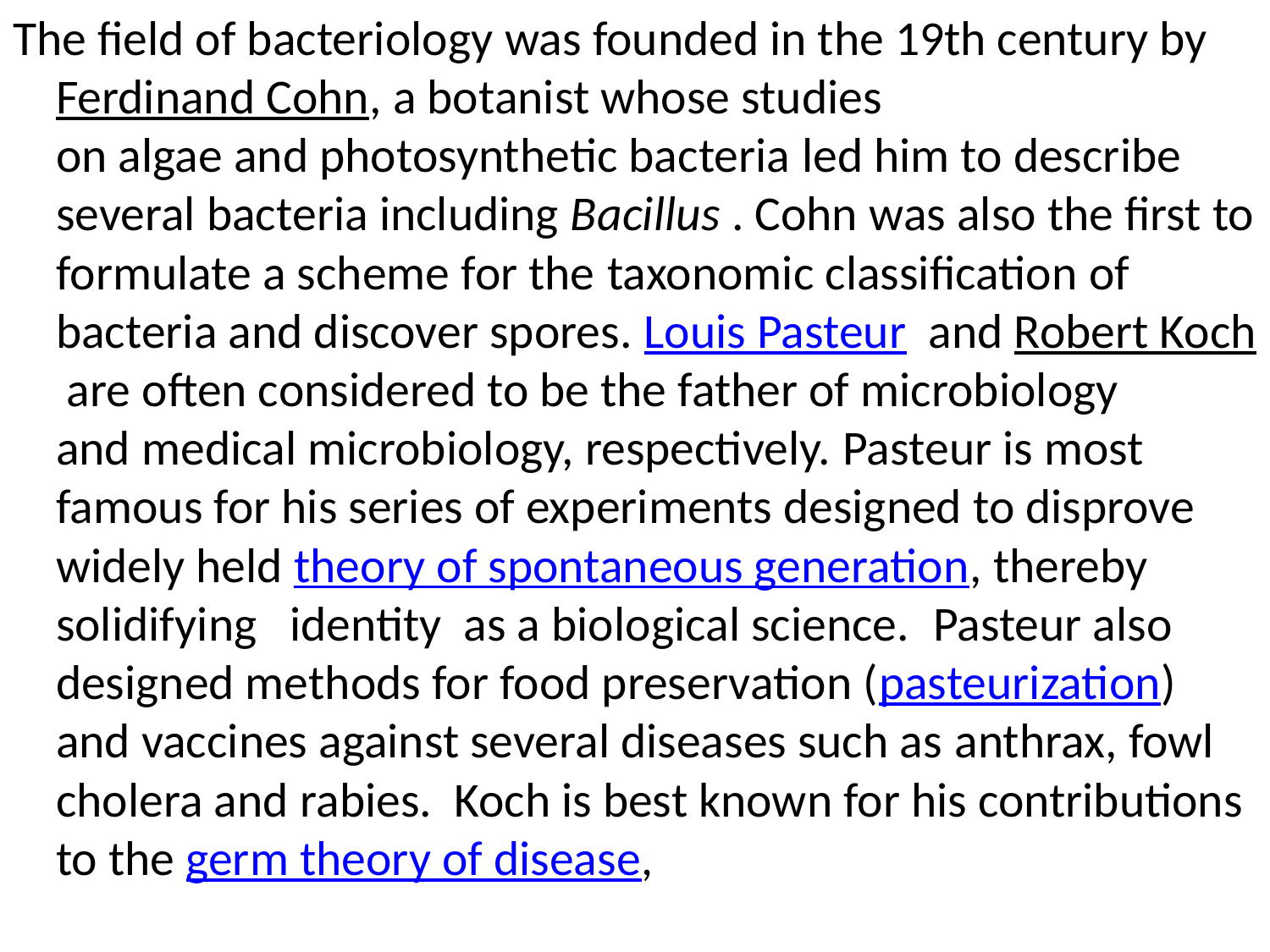

The field of bacteriology was founded in the 19th century by Ferdinand Cohn, a botanist whose studies on algae and photosynthetic bacteria led him to describe several bacteria including Bacillus . Cohn was also the first to formulate a scheme for the taxonomic classification of bacteria and discover spores. Louis Pasteur  and Robert Koch are often considered to be the father of microbiology and medical microbiology, respectively. Pasteur is most famous for his series of experiments designed to disprove widely held theory of spontaneous generation, thereby solidifying   identity  as a biological science.  Pasteur also designed methods for food preservation (pasteurization) and vaccines against several diseases such as anthrax, fowl cholera and rabies.  Koch is best known for his contributions to the germ theory of disease,
#